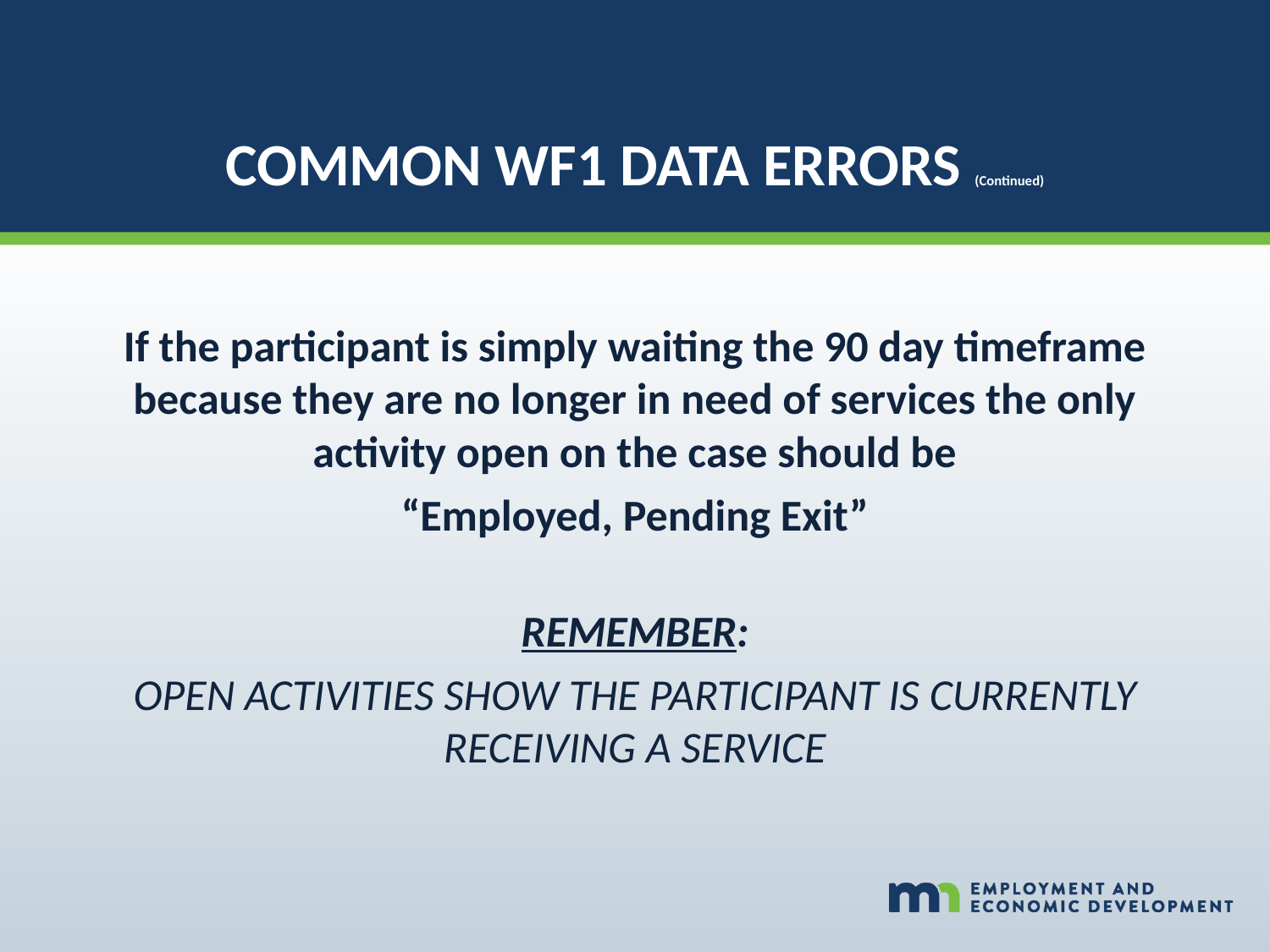

COMMON WF1 DATA ERRORS (Continued)
If the participant is simply waiting the 90 day timeframe because they are no longer in need of services the only activity open on the case should be
“Employed, Pending Exit”
REMEMBER:
OPEN ACTIVITIES SHOW THE PARTICIPANT IS CURRENTLY RECEIVING A SERVICE